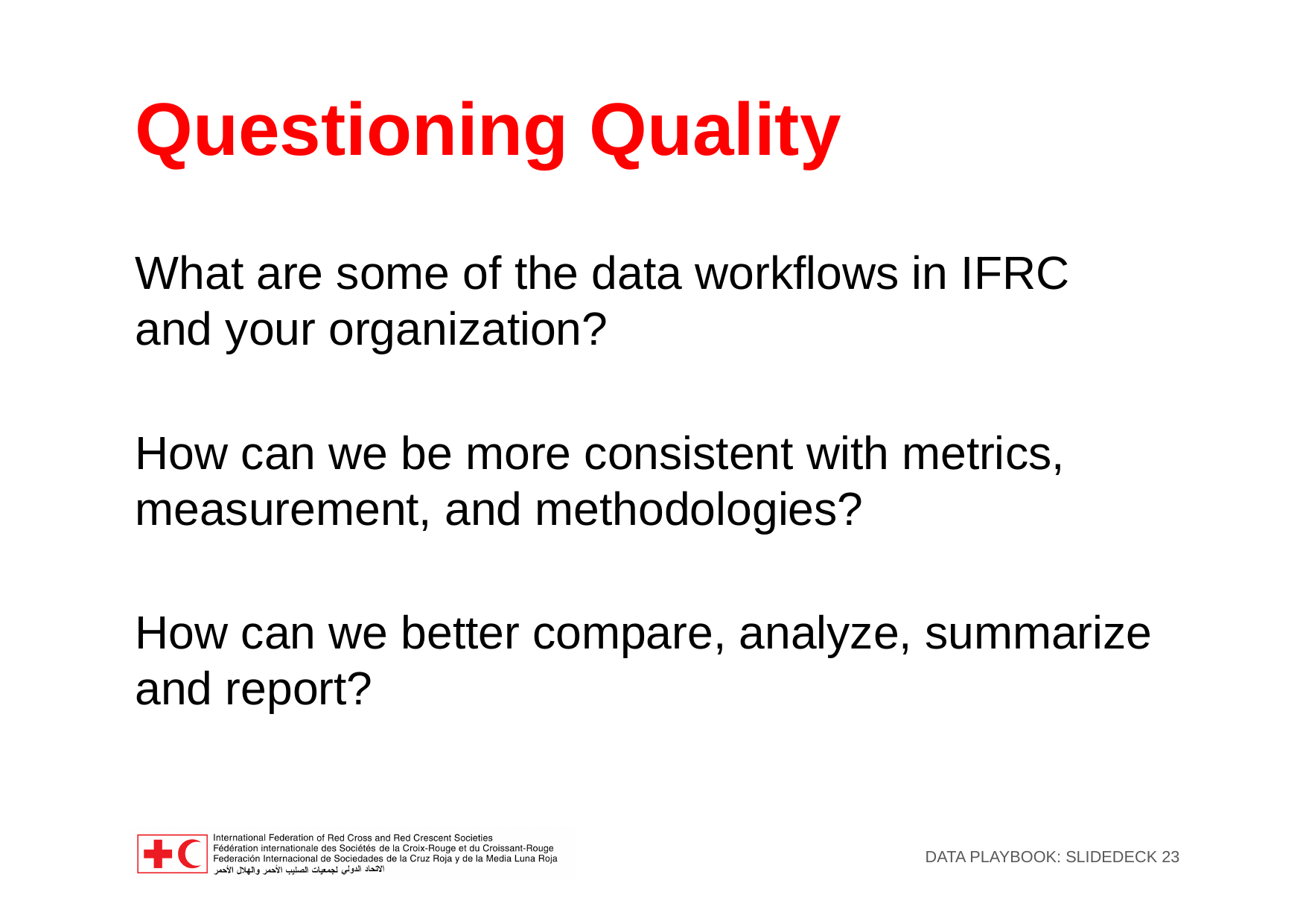

Questioning Quality
What are some of the data workflows in IFRC and your organization?

How can we be more consistent with metrics, measurement, and methodologies?

How can we better compare, analyze, summarize and report?